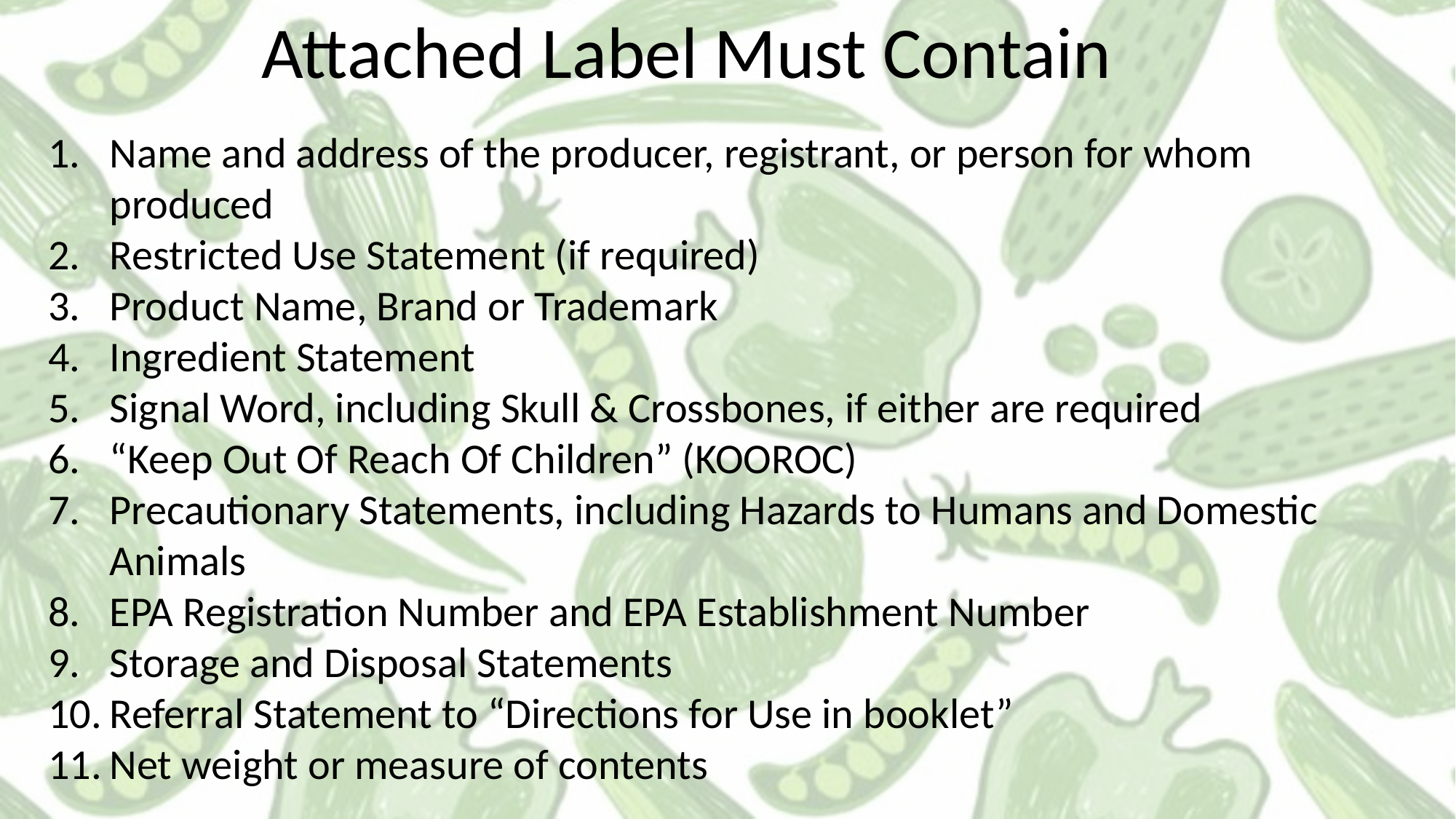

Attached Label Must Contain
Name and address of the producer, registrant, or person for whom produced
Restricted Use Statement (if required)
Product Name, Brand or Trademark
Ingredient Statement
Signal Word, including Skull & Crossbones, if either are required
“Keep Out Of Reach Of Children” (KOOROC)
Precautionary Statements, including Hazards to Humans and Domestic Animals
EPA Registration Number and EPA Establishment Number
Storage and Disposal Statements
Referral Statement to “Directions for Use in booklet”
Net weight or measure of contents